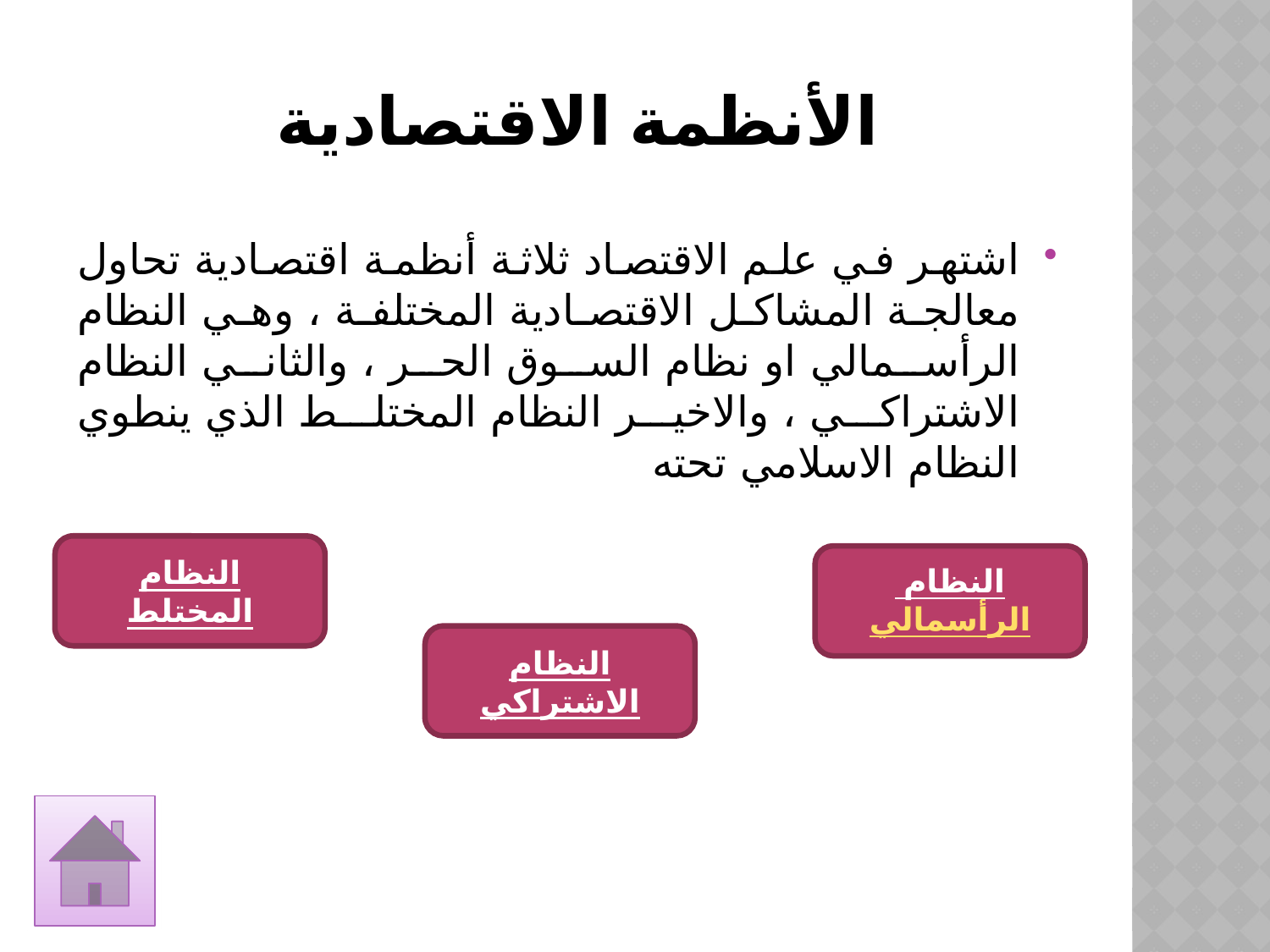

# الأنظمة الاقتصادية
اشتهر في علم الاقتصاد ثلاثة أنظمة اقتصادية تحاول معالجة المشاكل الاقتصادية المختلفة ، وهي النظام الرأسمالي او نظام السوق الحر ، والثاني النظام الاشتراكي ، والاخير النظام المختلط الذي ينطوي النظام الاسلامي تحته
النظام المختلط
النظام الرأسمالي
النظام الاشتراكي